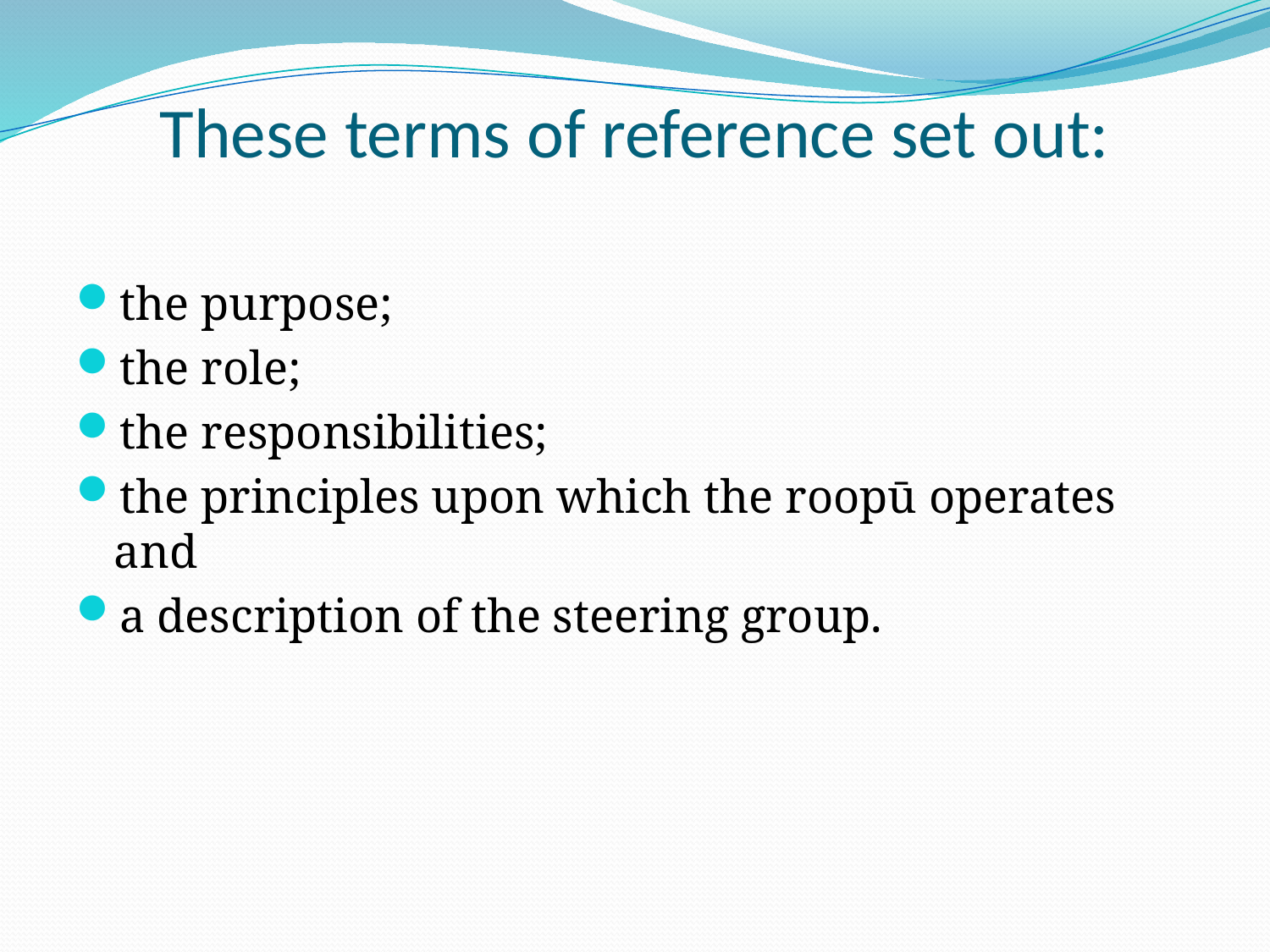

# These terms of reference set out:
the purpose;
the role;
the responsibilities;
the principles upon which the roopū operates and
a description of the steering group.